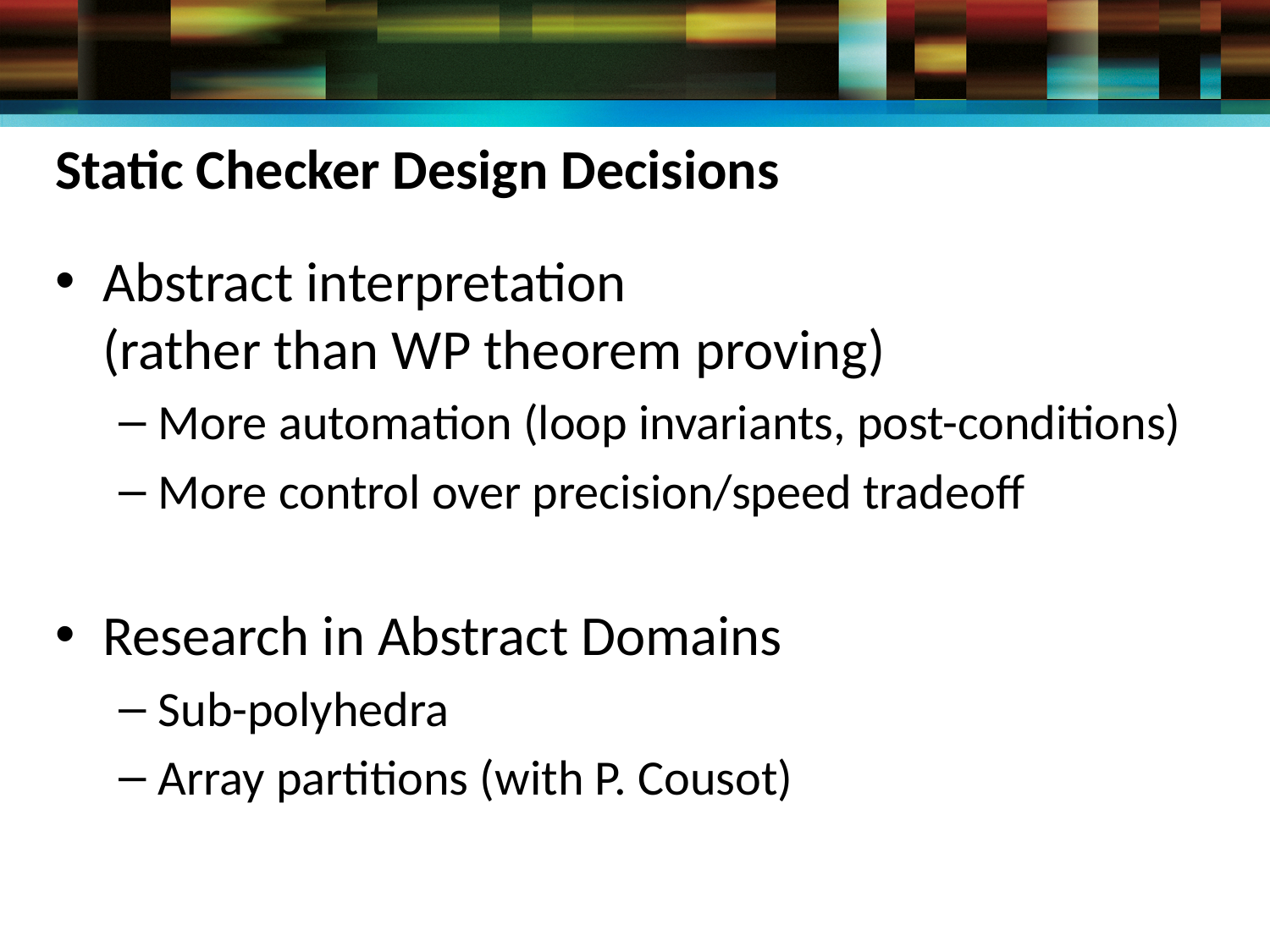

# Static Checker Design Decisions
Abstract interpretation
(rather than WP theorem proving)
More automation (loop invariants, post-conditions)
More control over precision/speed tradeoff

Research in Abstract Domains
Sub-polyhedra
Array partitions (with P. Cousot)